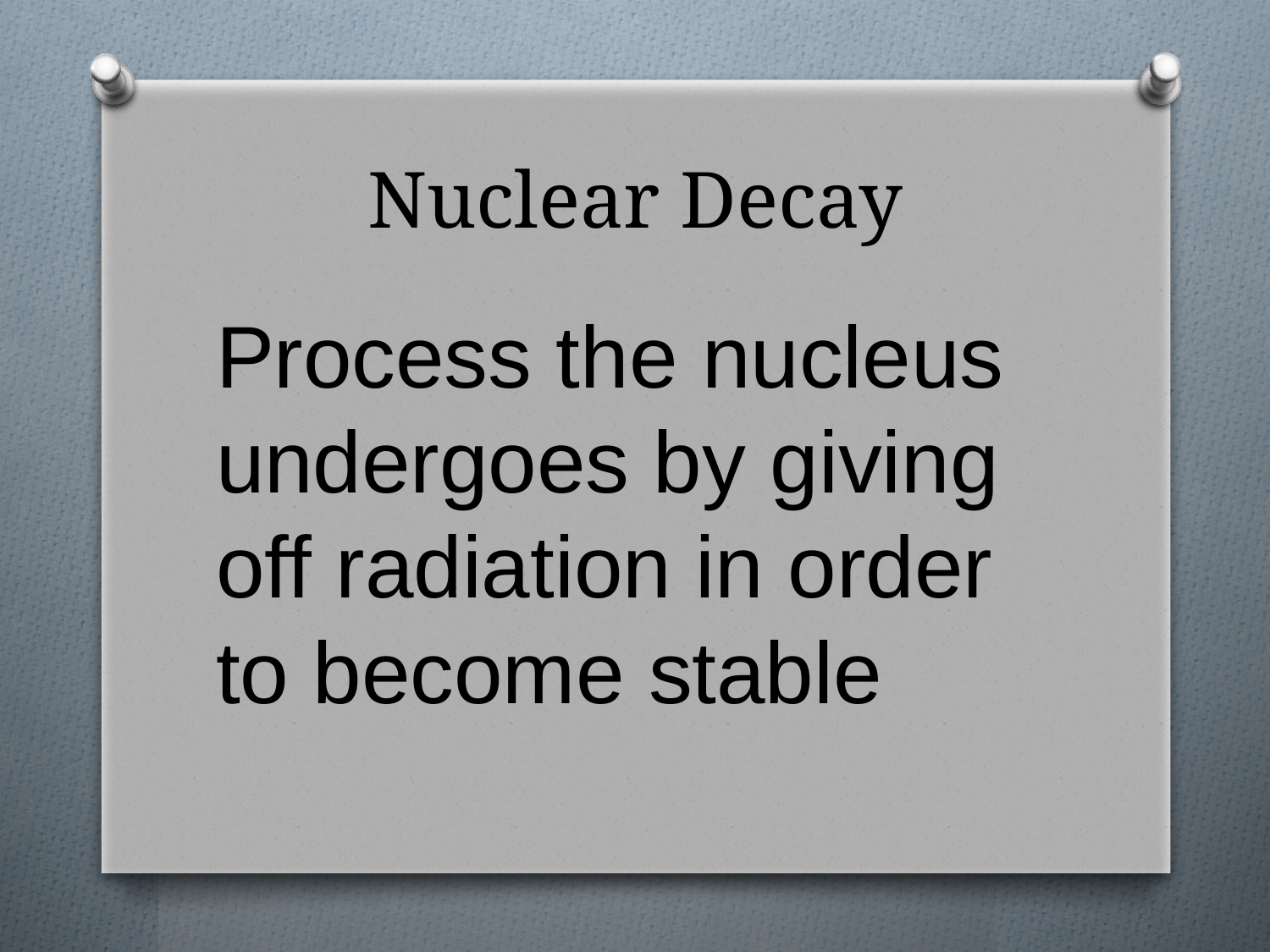

# Nuclear Decay
Process the nucleus undergoes by giving off radiation in order to become stable